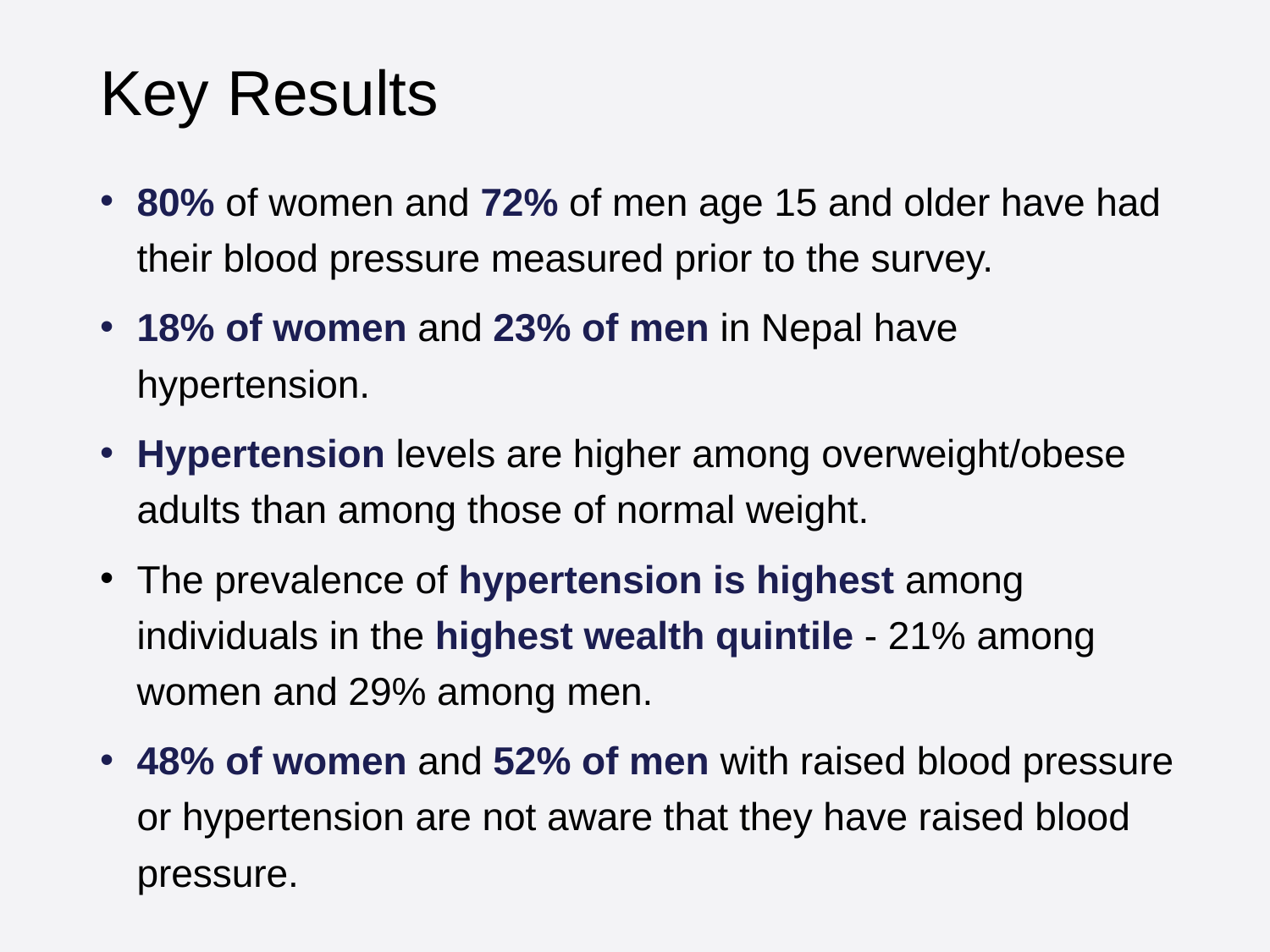

# Key Results
80% of women and 72% of men age 15 and older have had their blood pressure measured prior to the survey.
18% of women and 23% of men in Nepal have hypertension.
Hypertension levels are higher among overweight/obese adults than among those of normal weight.
The prevalence of hypertension is highest among individuals in the highest wealth quintile - 21% among women and 29% among men.
48% of women and 52% of men with raised blood pressure or hypertension are not aware that they have raised blood pressure.